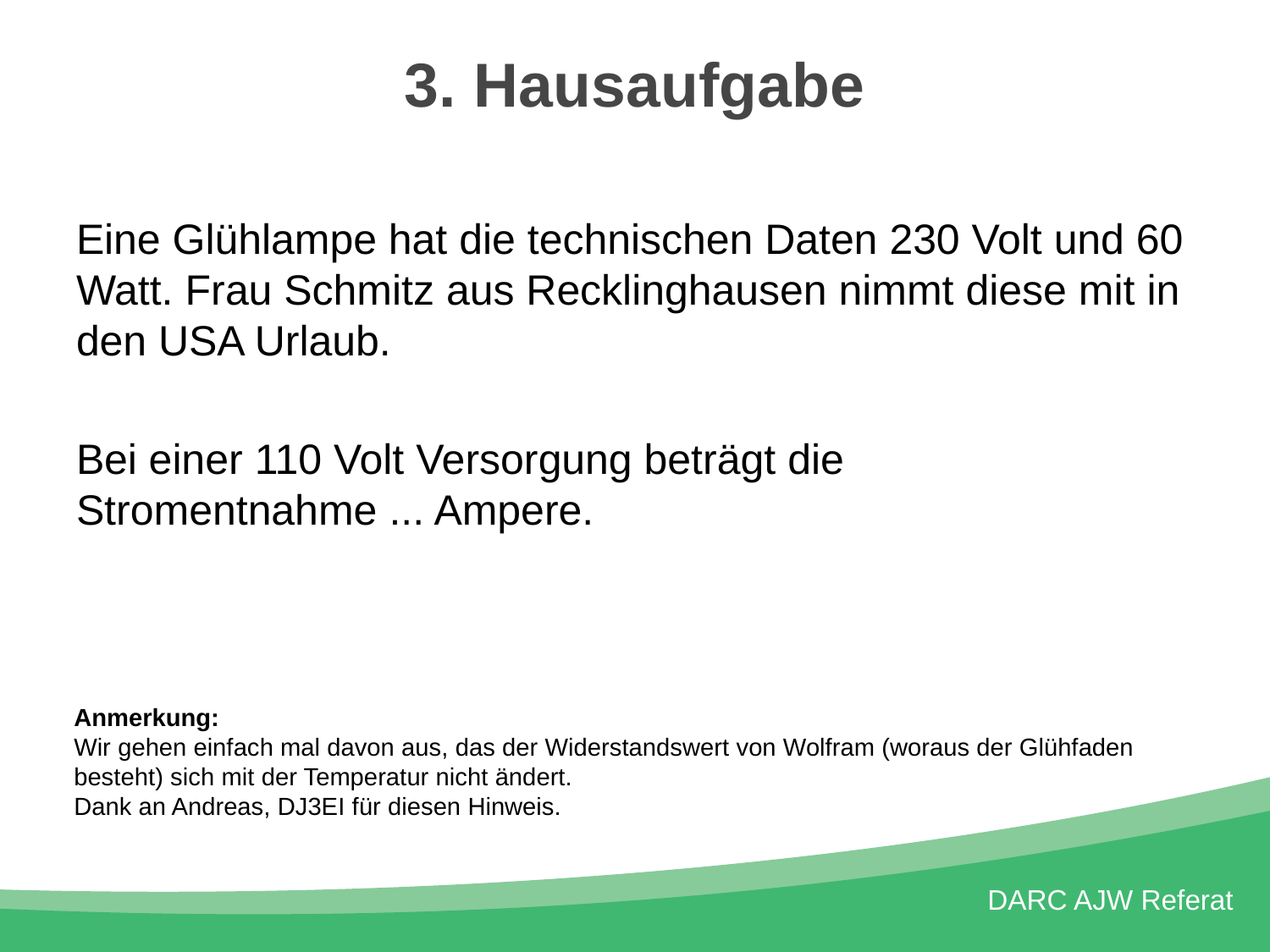

# 3. Hausaufgabe

Eine Glühlampe hat die technischen Daten 230 Volt und 60 Watt. Frau Schmitz aus Recklinghausen nimmt diese mit in den USA Urlaub.

Bei einer 110 Volt Versorgung beträgt die Stromentnahme ... Ampere.
Anmerkung:
Wir gehen einfach mal davon aus, das der Widerstandswert von Wolfram (woraus der Glühfaden besteht) sich mit der Temperatur nicht ändert.
Dank an Andreas, DJ3EI für diesen Hinweis.